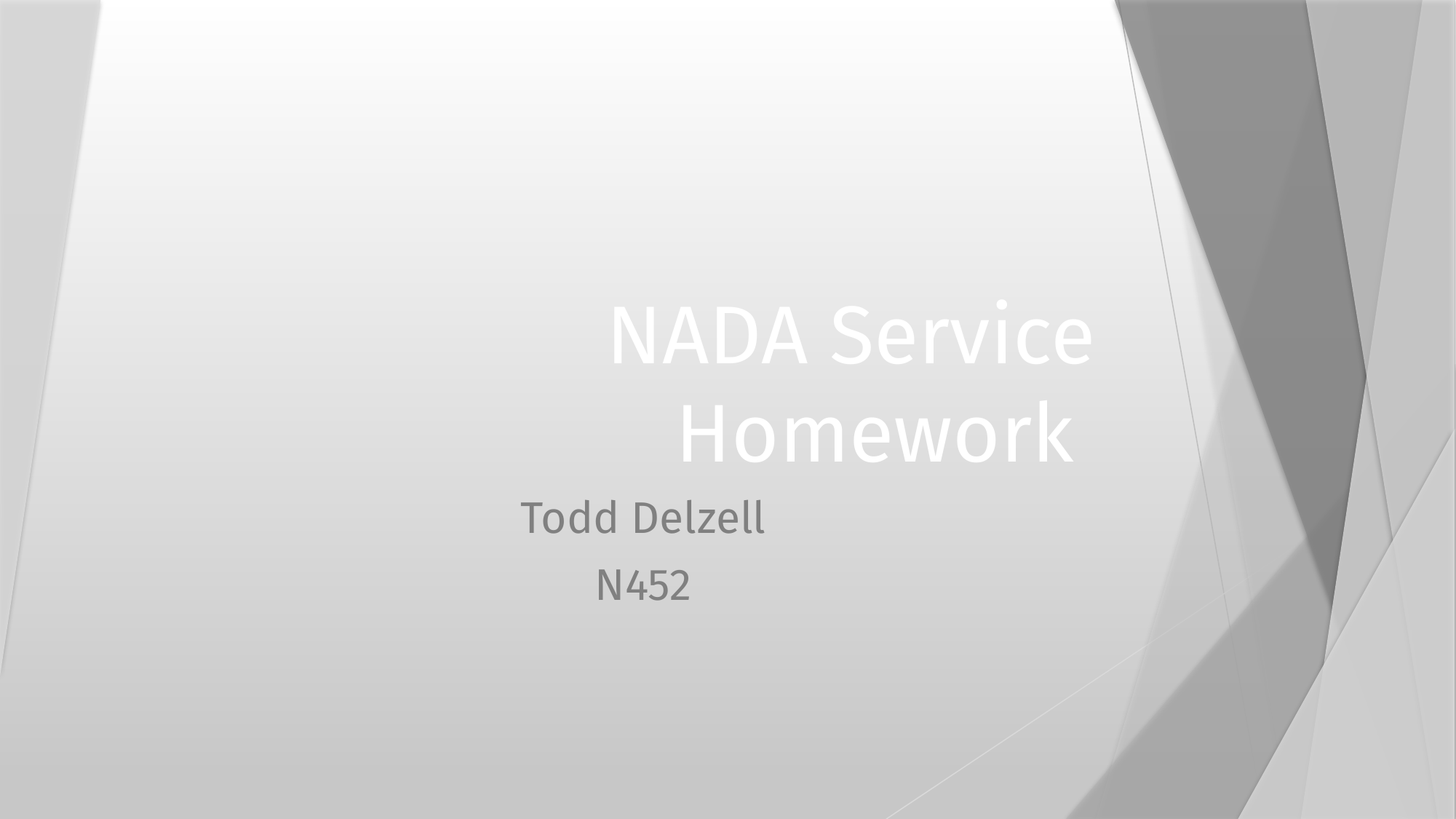

# NADA Service Homework
Todd Delzell
N452